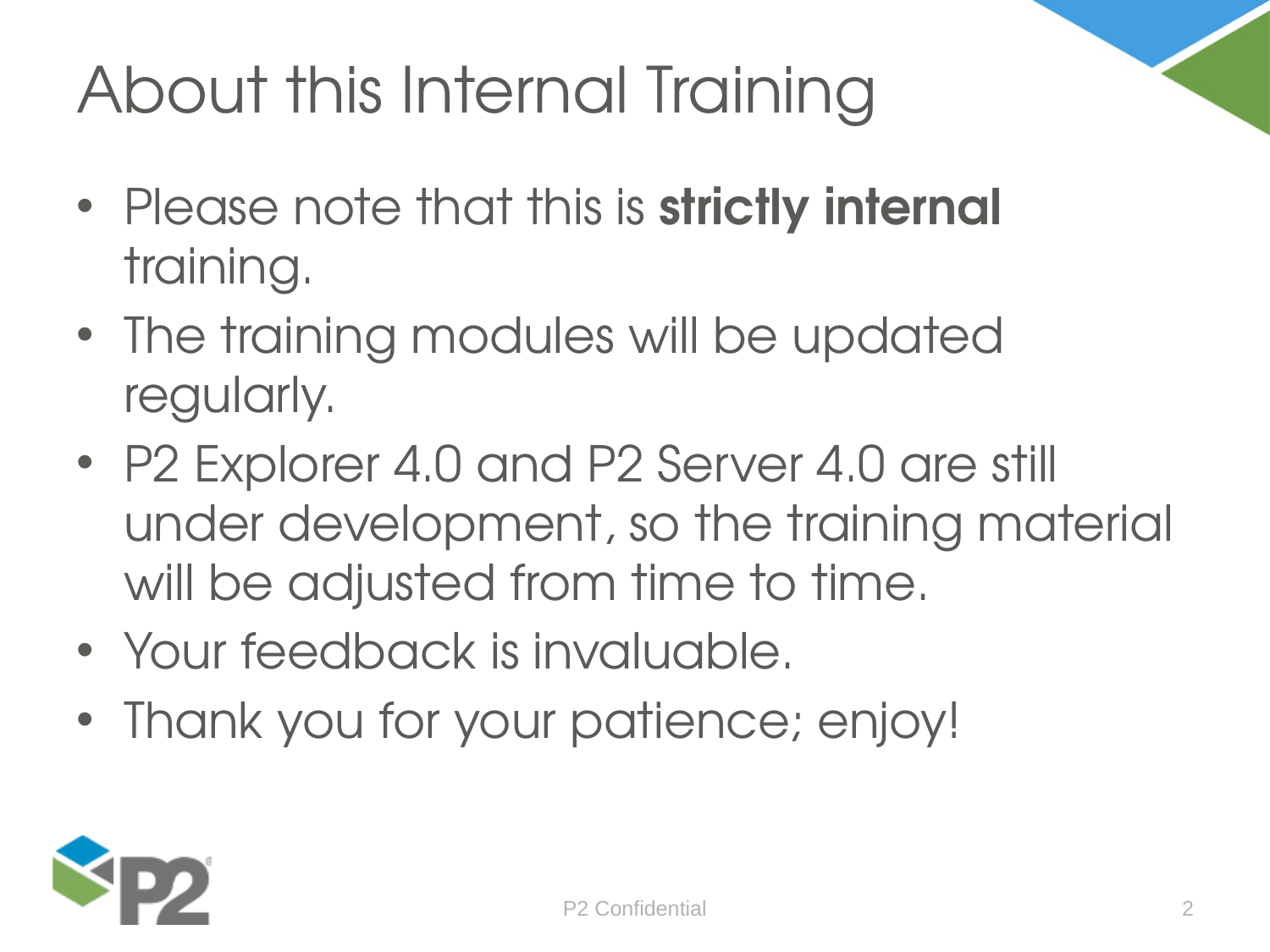

# About this Internal Training
Please note that this is strictly internal training.
The training modules will be updated regularly.
P2 Explorer 4.0 and P2 Server 4.0 are still under development, so the training material will be adjusted from time to time.
Your feedback is invaluable.
Thank you for your patience; enjoy!
P2 Confidential
2